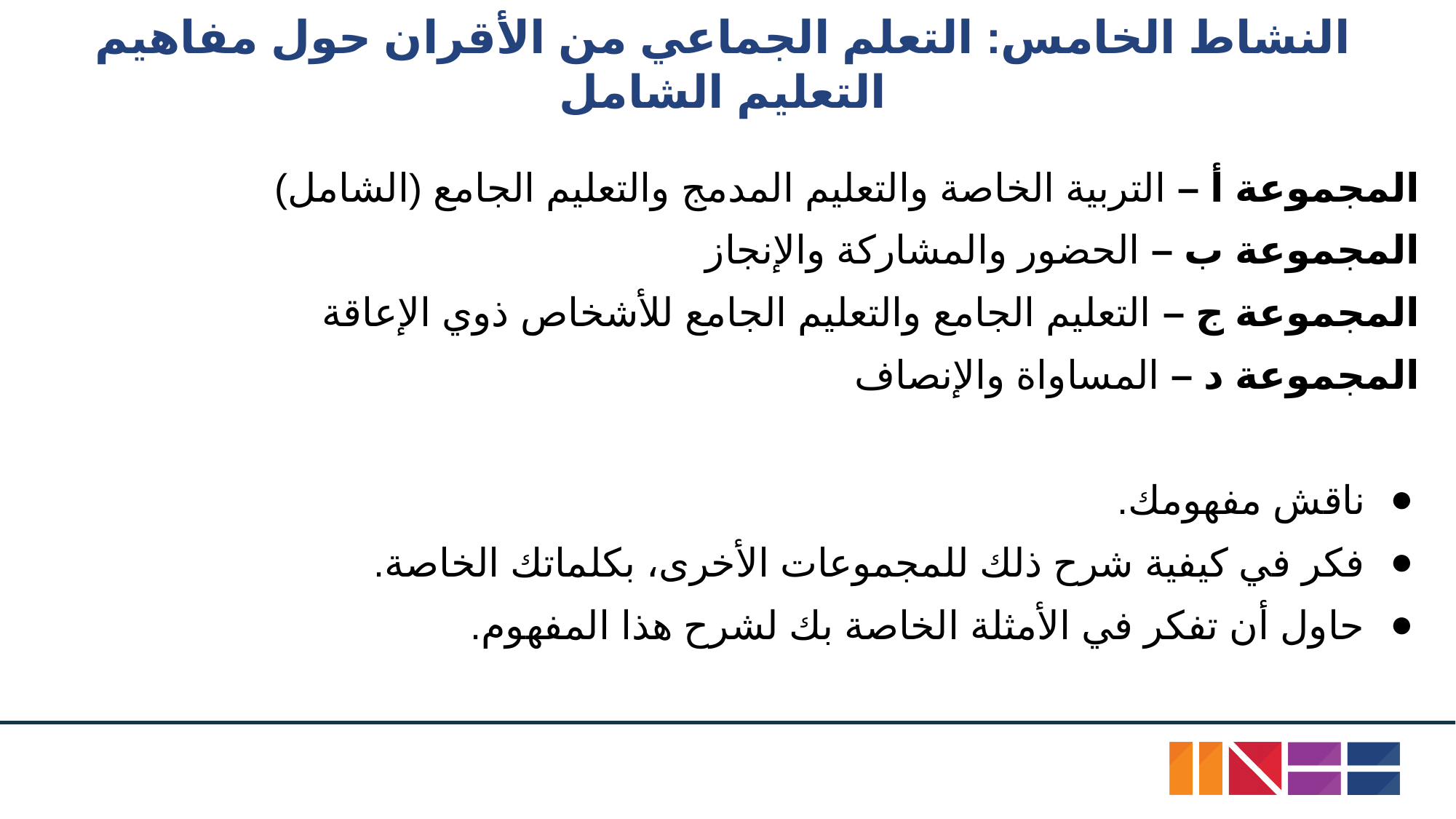

# النشاط الخامس: التعلم الجماعي من الأقران حول مفاهيم التعليم الشامل
المجموعة أ – التربية الخاصة والتعليم المدمج والتعليم الجامع (الشامل)
المجموعة ب – الحضور والمشاركة والإنجاز
المجموعة ج – التعليم الجامع والتعليم الجامع للأشخاص ذوي الإعاقة
المجموعة د – المساواة والإنصاف

ناقش مفهومك.
فكر في كيفية شرح ذلك للمجموعات الأخرى، بكلماتك الخاصة.
حاول أن تفكر في الأمثلة الخاصة بك لشرح هذا المفهوم.